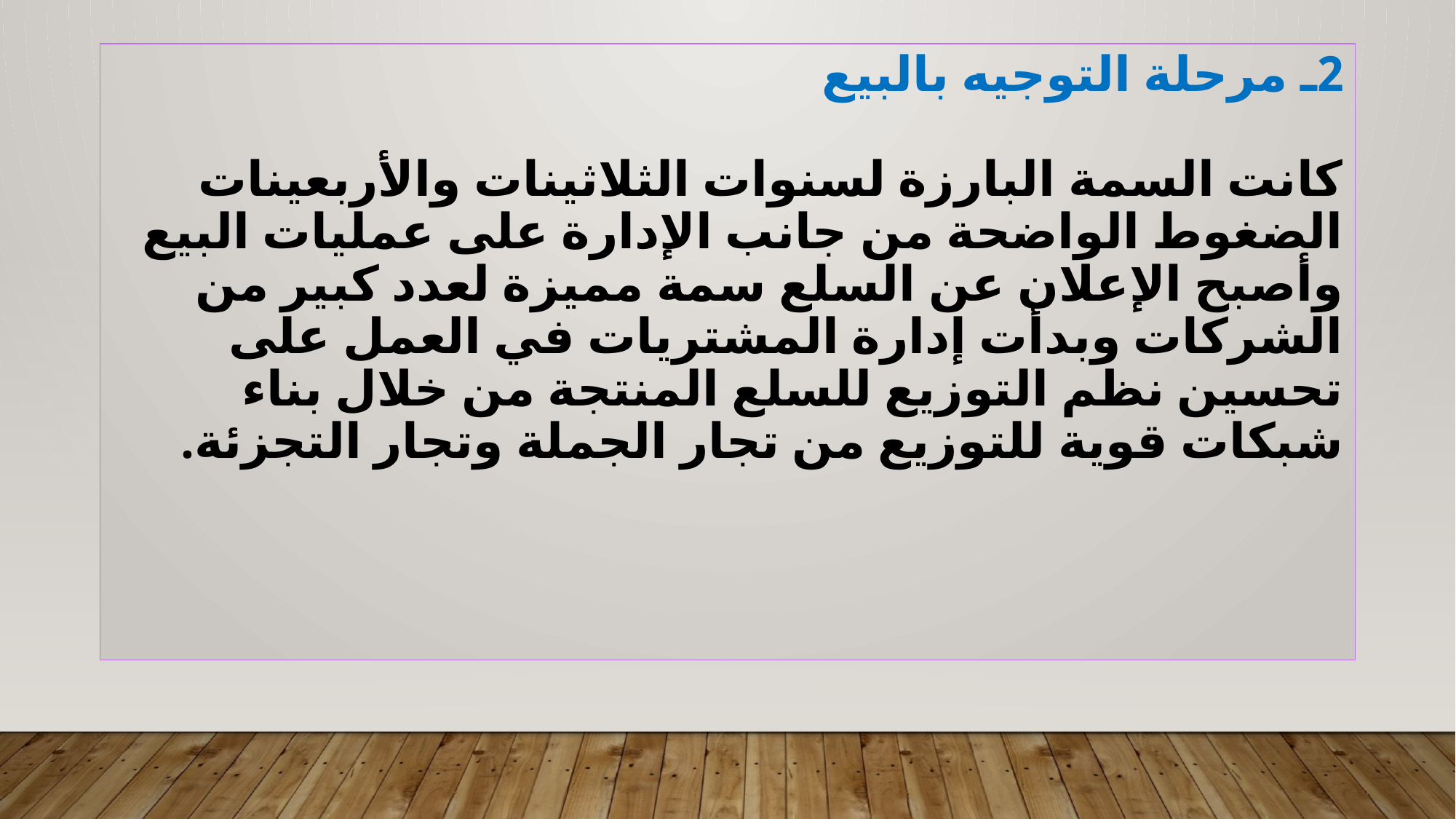

# 2ـ مرحلة التوجيه بالبيع كانت السمة البارزة لسنوات الثلاثينات والأربعينات الضغوط الواضحة من جانب الإدارة على عمليات البيع وأصبح الإعلان عن السلع سمة مميزة لعدد كبير من الشركات وبدأت إدارة المشتريات في العمل على تحسين نظم التوزيع للسلع المنتجة من خلال بناء شبكات قوية للتوزيع من تجار الجملة وتجار التجزئة.